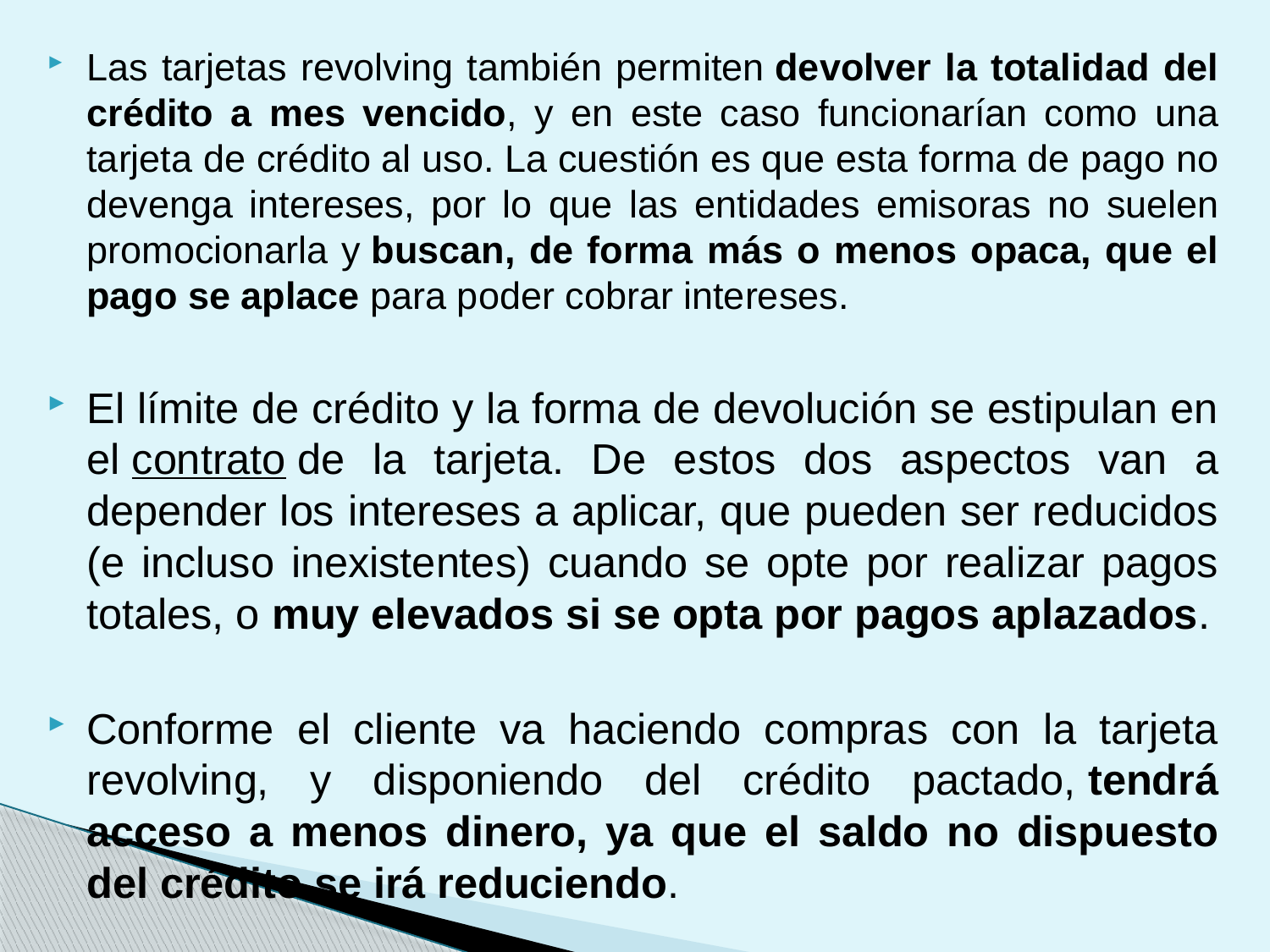

Las tarjetas revolving también permiten devolver la totalidad del crédito a mes vencido, y en este caso funcionarían como una tarjeta de crédito al uso. La cuestión es que esta forma de pago no devenga intereses, por lo que las entidades emisoras no suelen promocionarla y buscan, de forma más o menos opaca, que el pago se aplace para poder cobrar intereses.

El límite de crédito y la forma de devolución se estipulan en el contrato de la tarjeta. De estos dos aspectos van a depender los intereses a aplicar, que pueden ser reducidos (e incluso inexistentes) cuando se opte por realizar pagos totales, o muy elevados si se opta por pagos aplazados.

Conforme el cliente va haciendo compras con la tarjeta revolving, y disponiendo del crédito pactado, tendrá acceso a menos dinero, ya que el saldo no dispuesto del crédito se irá reduciendo.